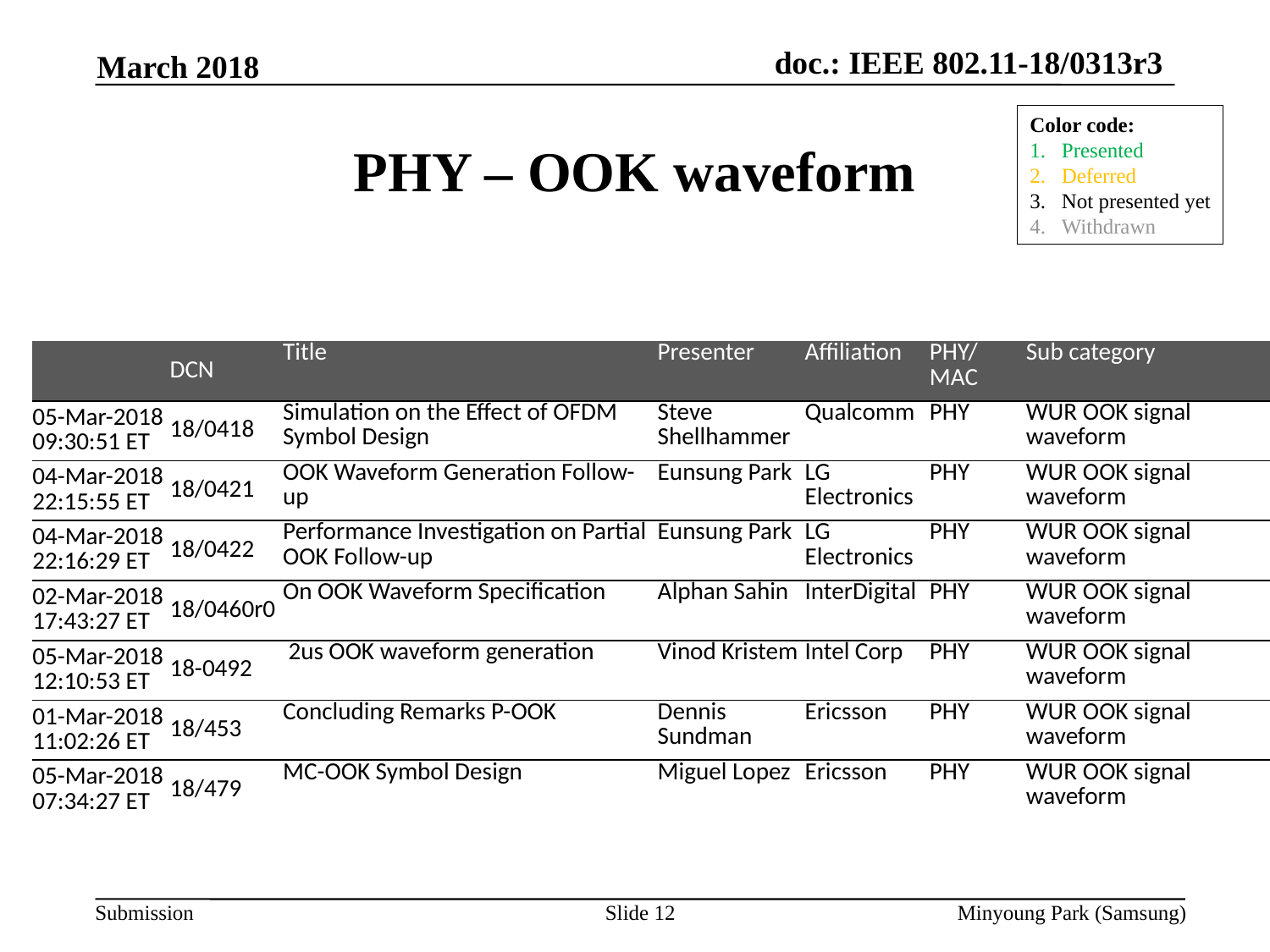

March 2018
# PHY – OOK waveform
Color code:
Presented
Deferred
Not presented yet
Withdrawn
|  | DCN | Title | Presenter | Affiliation | PHY/MAC | Sub category |
| --- | --- | --- | --- | --- | --- | --- |
| 05-Mar-2018 09:30:51 ET | 18/0418 | Simulation on the Effect of OFDM Symbol Design | Steve Shellhammer | Qualcomm | PHY | WUR OOK signal waveform |
| 04-Mar-2018 22:15:55 ET | 18/0421 | OOK Waveform Generation Follow-up | Eunsung Park | LG Electronics | PHY | WUR OOK signal waveform |
| 04-Mar-2018 22:16:29 ET | 18/0422 | Performance Investigation on Partial OOK Follow-up | Eunsung Park | LG Electronics | PHY | WUR OOK signal waveform |
| 02-Mar-2018 17:43:27 ET | 18/0460r0 | On OOK Waveform Specification | Alphan Sahin | InterDigital | PHY | WUR OOK signal waveform |
| 05-Mar-2018 12:10:53 ET | 18-0492 | 2us OOK waveform generation | Vinod Kristem | Intel Corp | PHY | WUR OOK signal waveform |
| 01-Mar-2018 11:02:26 ET | 18/453 | Concluding Remarks P-OOK | Dennis Sundman | Ericsson | PHY | WUR OOK signal waveform |
| 05-Mar-2018 07:34:27 ET | 18/479 | MC-OOK Symbol Design | Miguel Lopez | Ericsson | PHY | WUR OOK signal waveform |
Slide 12
Minyoung Park (Samsung)